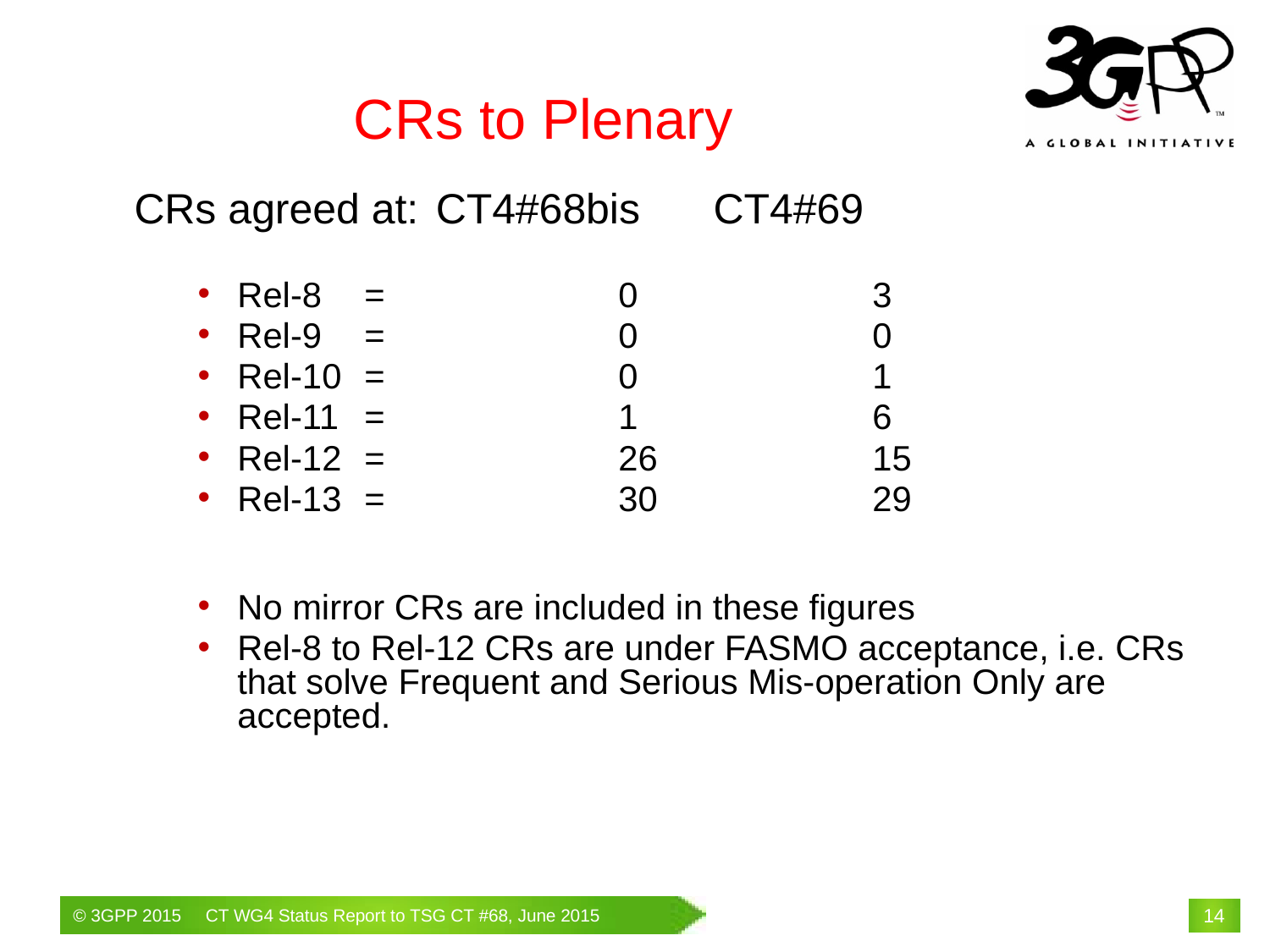

# CRs to Plenary
CRs agreed at:	CT4#68bis	  CT4#69

Rel-8	=		0		3
Rel-9	=		0		0
Rel-10	=		0		1
Rel-11	=		1		6
Rel-12	=		26		15
Rel-13	=		30		29

No mirror CRs are included in these figures
Rel-8 to Rel-12 CRs are under FASMO acceptance, i.e. CRs that solve Frequent and Serious Mis-operation Only are accepted.